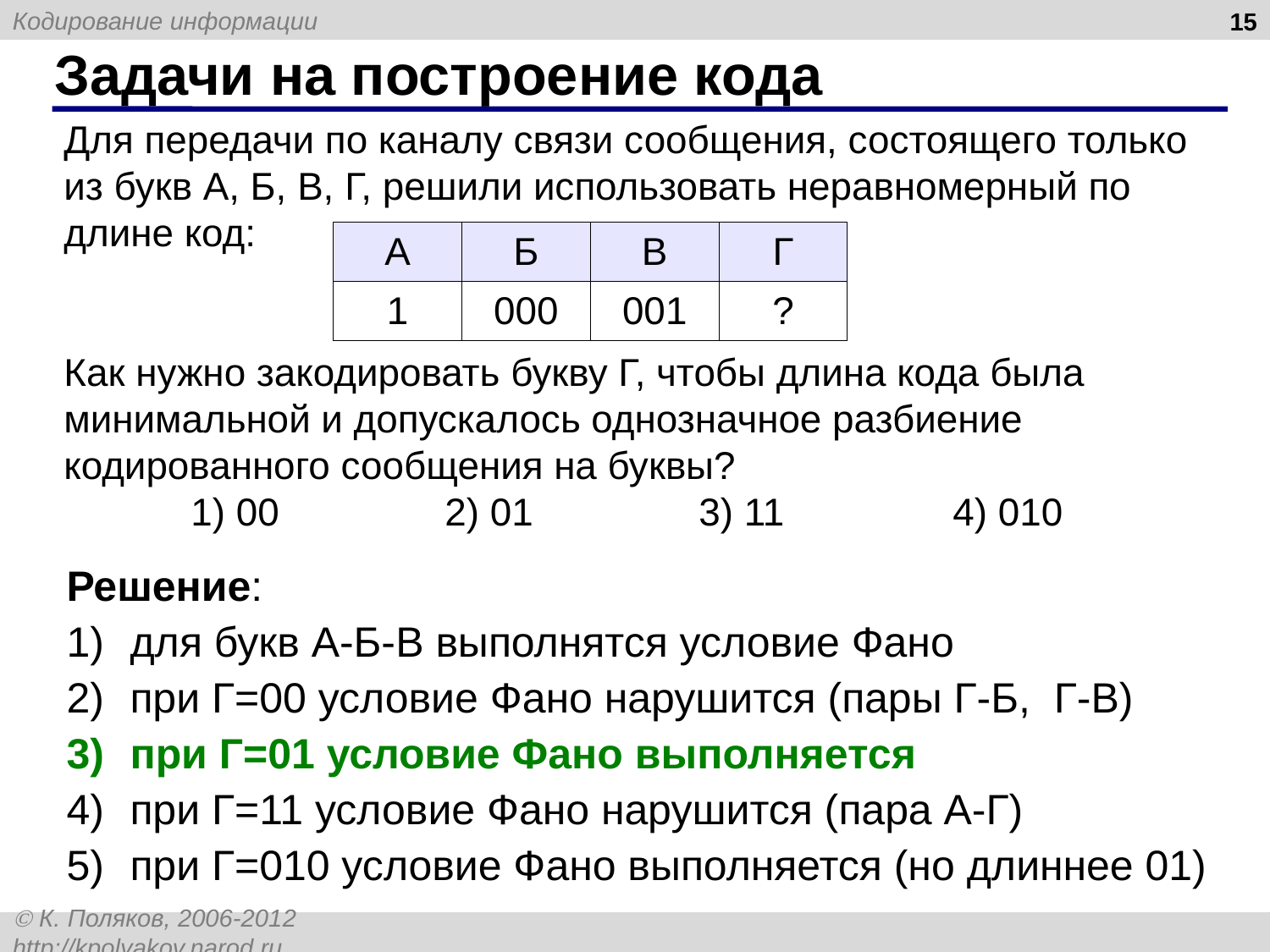

15
# Задачи на построение кода
Для передачи по каналу связи сообщения, состоящего только из букв А, Б, В, Г, решили использовать неравномерный по длине код:

Как нужно закодировать букву Г, чтобы длина кода была минимальной и допускалось однозначное разбиение кодированного сообщения на буквы?
	1) 00 		2) 01 	  	3) 11 		4) 010
| А | Б | В | Г |
| --- | --- | --- | --- |
| 1 | 000 | 001 | ? |
Решение:
для букв А-Б-В выполнятся условие Фано
при Г=00 условие Фано нарушится (пары Г-Б,  Г-В)
при Г=01 условие Фано выполняется
при Г=11 условие Фано нарушится (пара А-Г)
при Г=010 условие Фано выполняется (но длиннее 01)